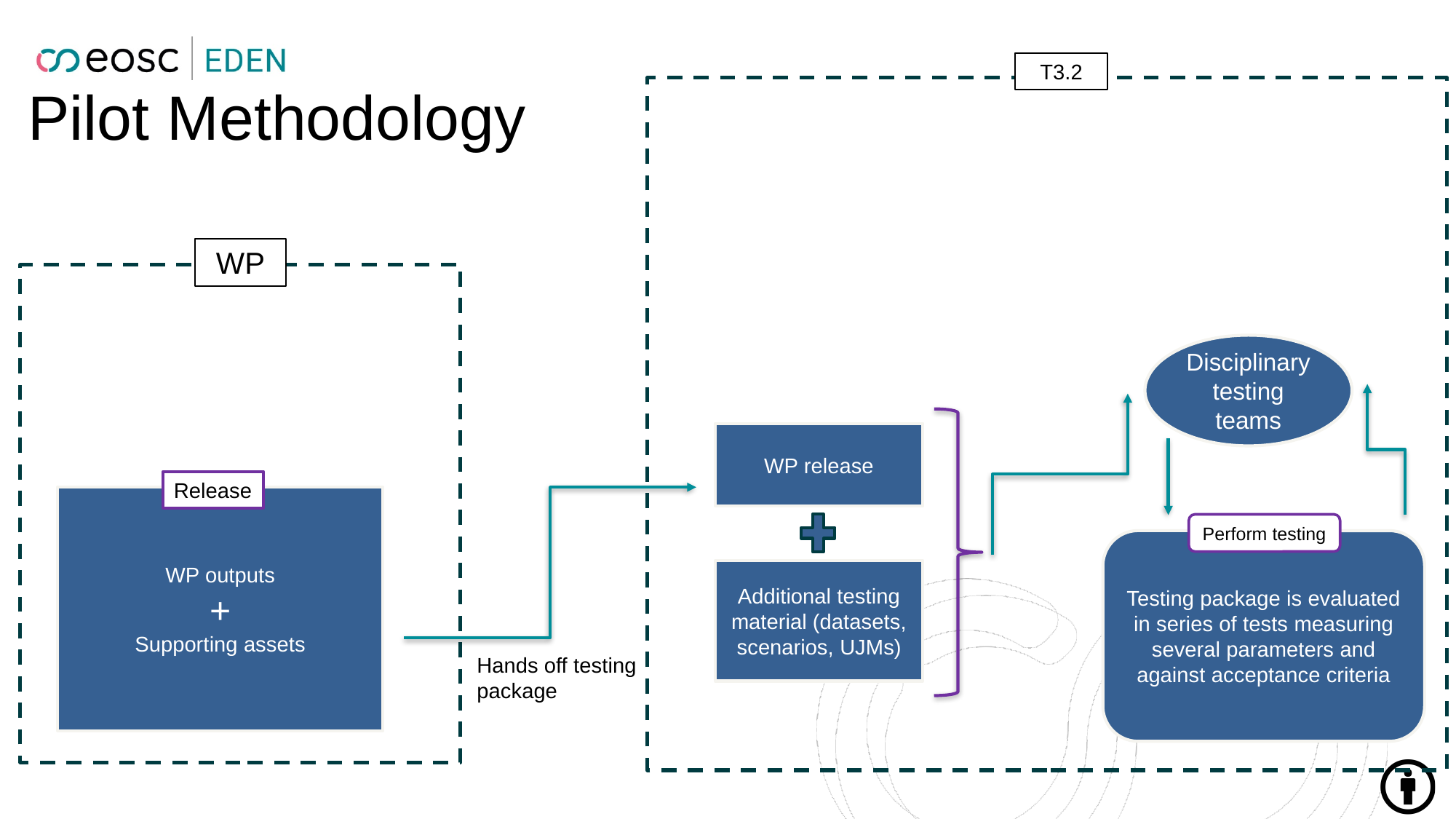

T3.2

# Pilot Methodology
WP

Disciplinary testing teams

WP release
Release
WP outputs
+
Supporting assets

Perform testing
Testing package is evaluated in series of tests measuring several parameters and against acceptance criteria
Additional testing material (datasets, scenarios, UJMs)
Hands off testing package